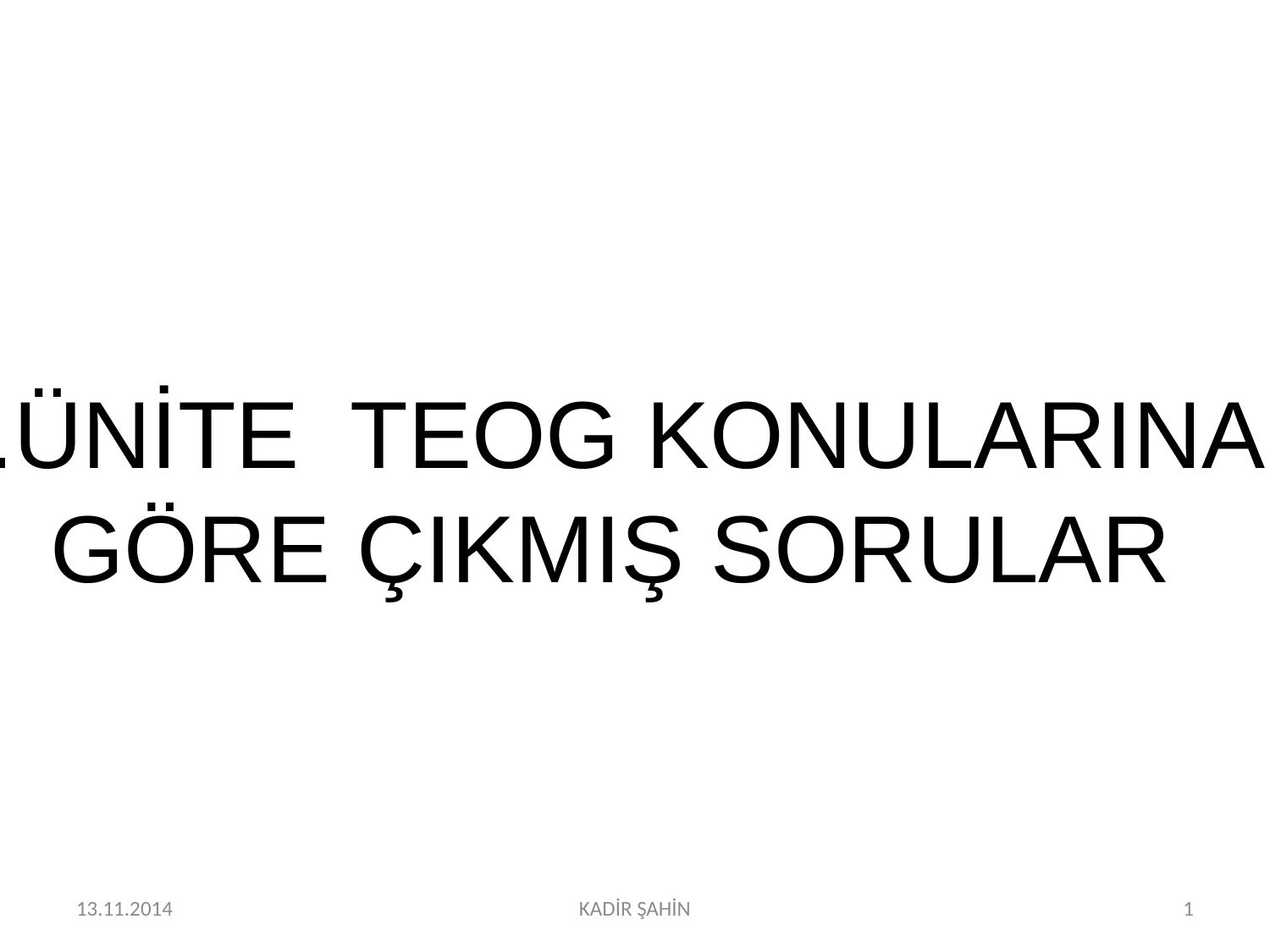

2.ÜNİTE  TEOG KONULARINA
GÖRE ÇIKMIŞ SORULAR
13.11.2014
KADİR ŞAHİN
1